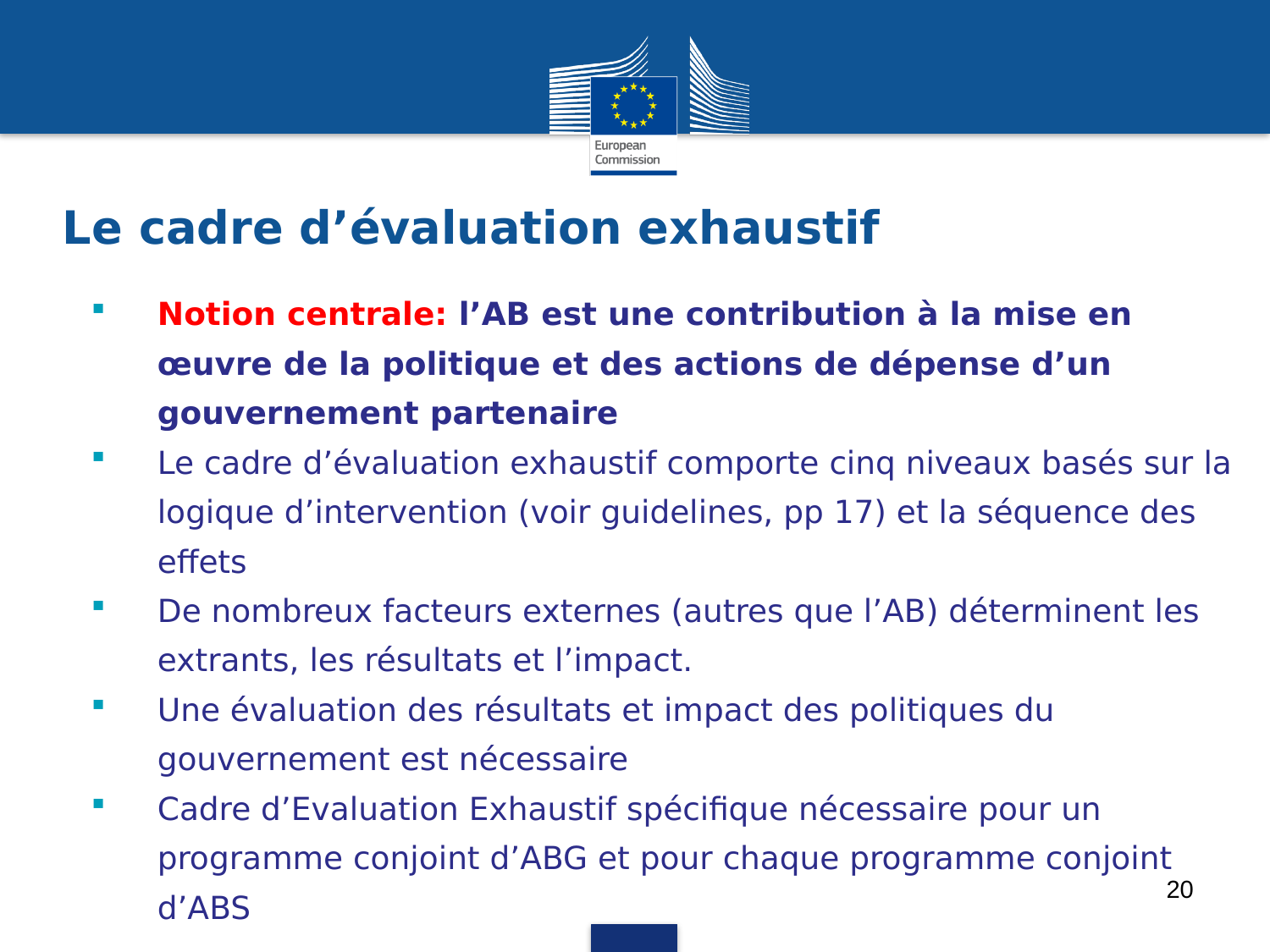

# Le cadre d’évaluation exhaustif
Notion centrale: l’AB est une contribution à la mise en œuvre de la politique et des actions de dépense d’un gouvernement partenaire
Le cadre d’évaluation exhaustif comporte cinq niveaux basés sur la logique d’intervention (voir guidelines, pp 17) et la séquence des effets
De nombreux facteurs externes (autres que l’AB) déterminent les extrants, les résultats et l’impact.
Une évaluation des résultats et impact des politiques du gouvernement est nécessaire
Cadre d’Evaluation Exhaustif spécifique nécessaire pour un programme conjoint d’ABG et pour chaque programme conjoint d’ABS

20